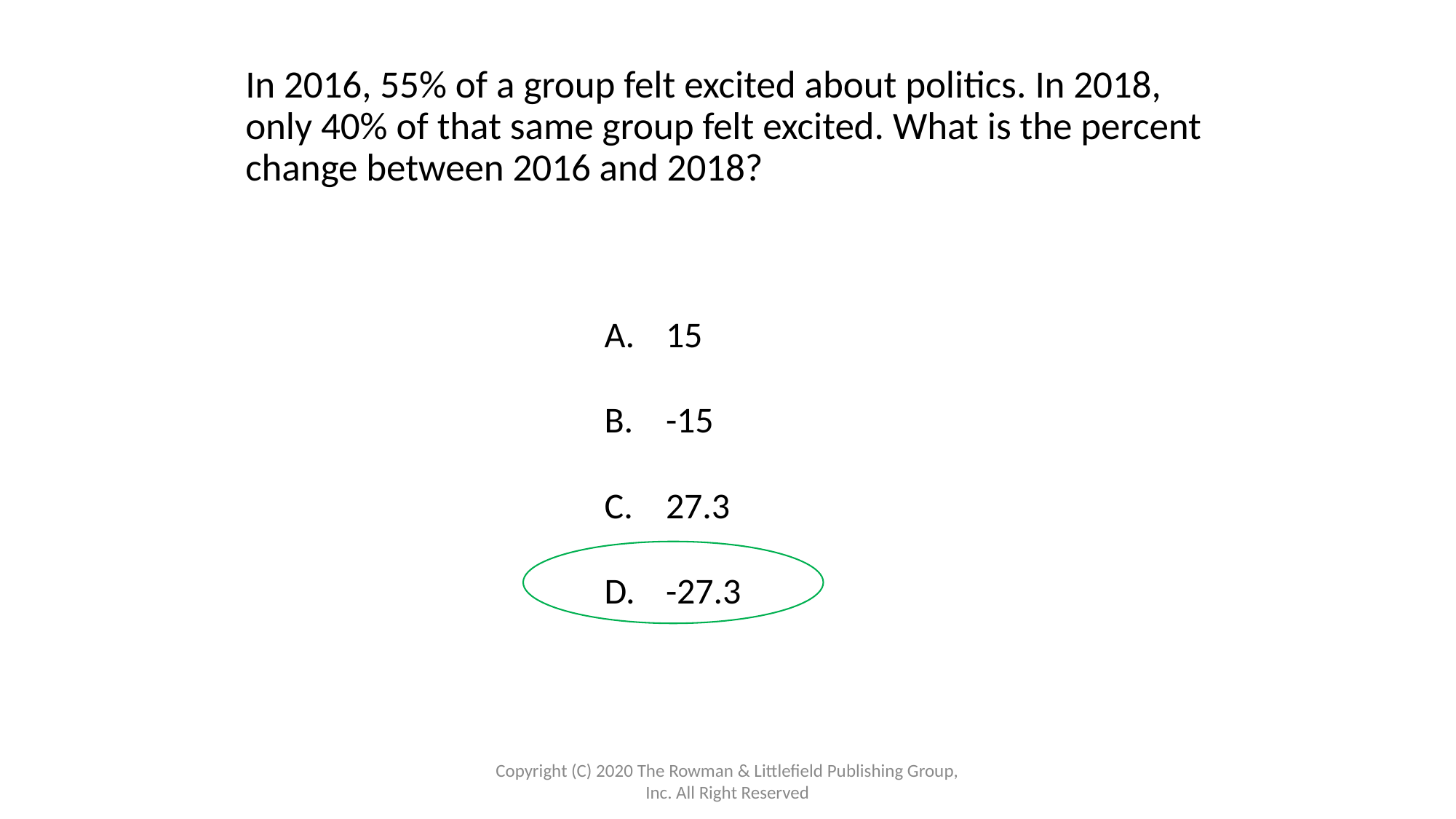

# In 2016, 55% of a group felt excited about politics. In 2018, only 40% of that same group felt excited. What is the percent change between 2016 and 2018?
15
-15
27.3
-27.3

Copyright (C) 2020 The Rowman & Littlefield Publishing Group, Inc. All Right Reserved